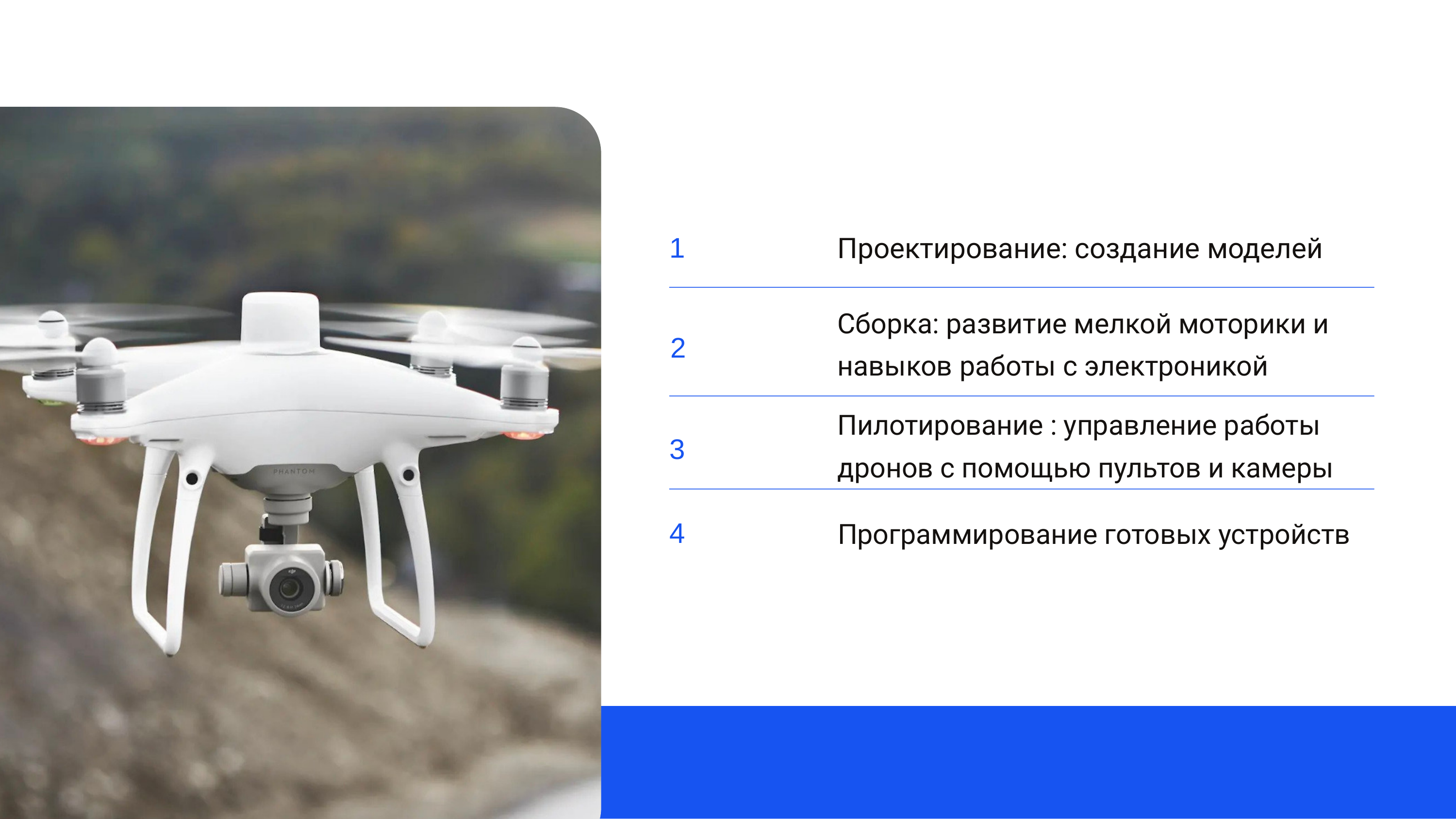

1
Проектирование: создание моделей

Сборка: развитие мелкой моторики и навыков работы с электроникой

 2

Пилотирование : управление работы дронов с помощью пультов и камеры

3

4
Программирование готовых устройств